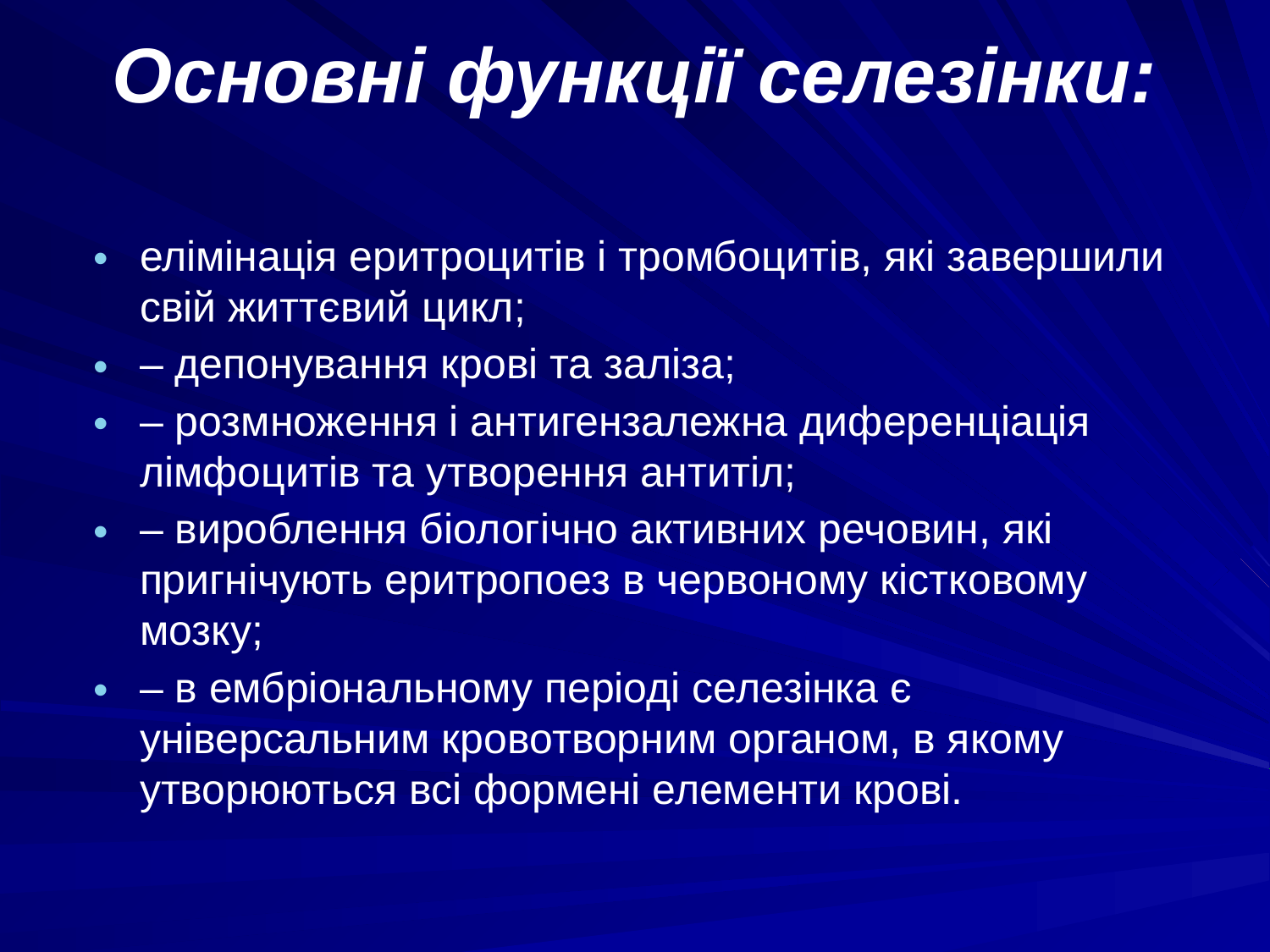

# Основні функції селезінки:
елімінація еритроцитів і тромбоцитів, які завершили свій життєвий цикл;
– депонування крові та заліза;
– розмноження і антигензалежна диференціація лімфоцитів та утворення антитіл;
– вироблення біологічно активних речовин, які пригнічують еритропоез в червоному кістковому мозку;
– в ембріональному періоді селезінка є універсальним кровотворним органом, в якому утворюються всі формені елементи крові.